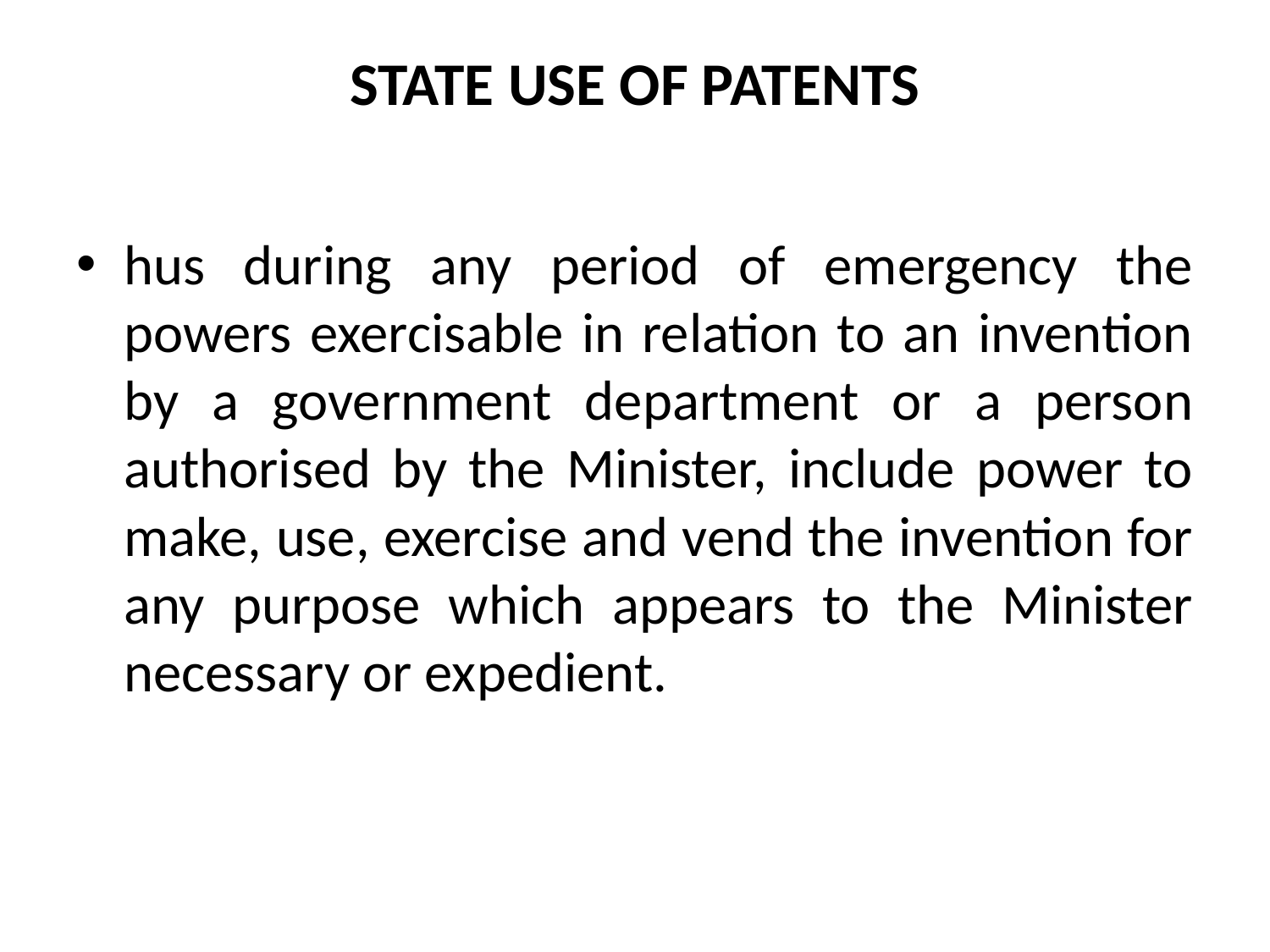

# STATE USE OF PATENTS
hus during any period of emergency the powers exercisable in relation to an invention by a government department or a person authorised by the Minister, include power to make, use, exercise and vend the invention for any purpose which appears to the Minister necessary or expedient.